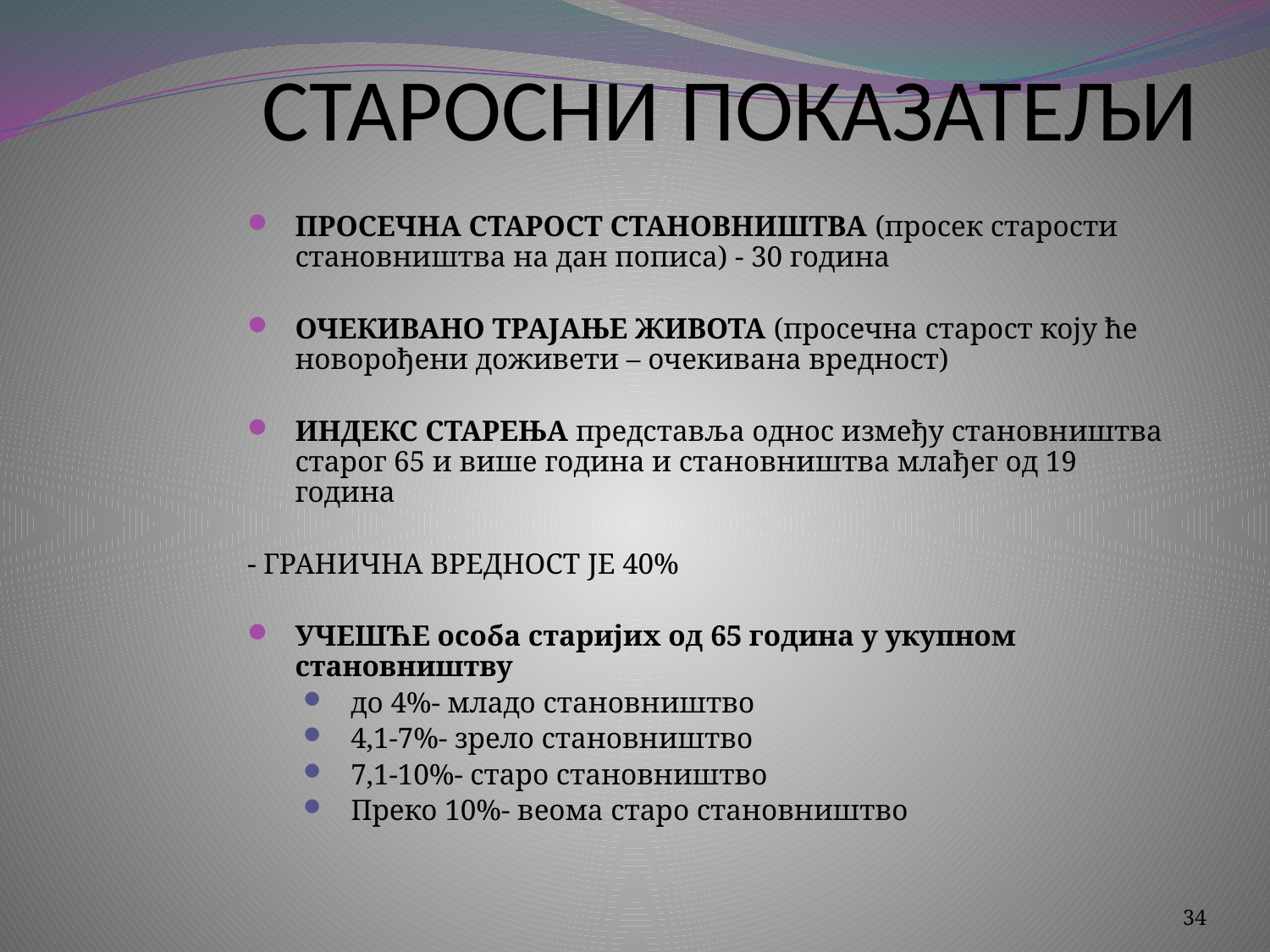

# СТАРОСНИ ПОКАЗАТЕЉИ
ПРОСЕЧНА СТАРОСТ СТАНОВНИШТВА (просек старости становништва на дан пописа) - 30 година

ОЧЕКИВАНО ТРАЈАЊЕ ЖИВОТА (просечна старост коју ће новорођени доживети – очекивана вредност)

ИНДЕКС СТАРЕЊА представља однос између становништва старог 65 и више година и становништва млађег од 19 година

- ГРАНИЧНА ВРЕДНОСТ ЈЕ 40%

УЧЕШЋЕ особа старијих од 65 година у укупном становништву
до 4%- младо становништво
4,1-7%- зрело становништво
7,1-10%- старо становништво
Преко 10%- веома старо становништво

34